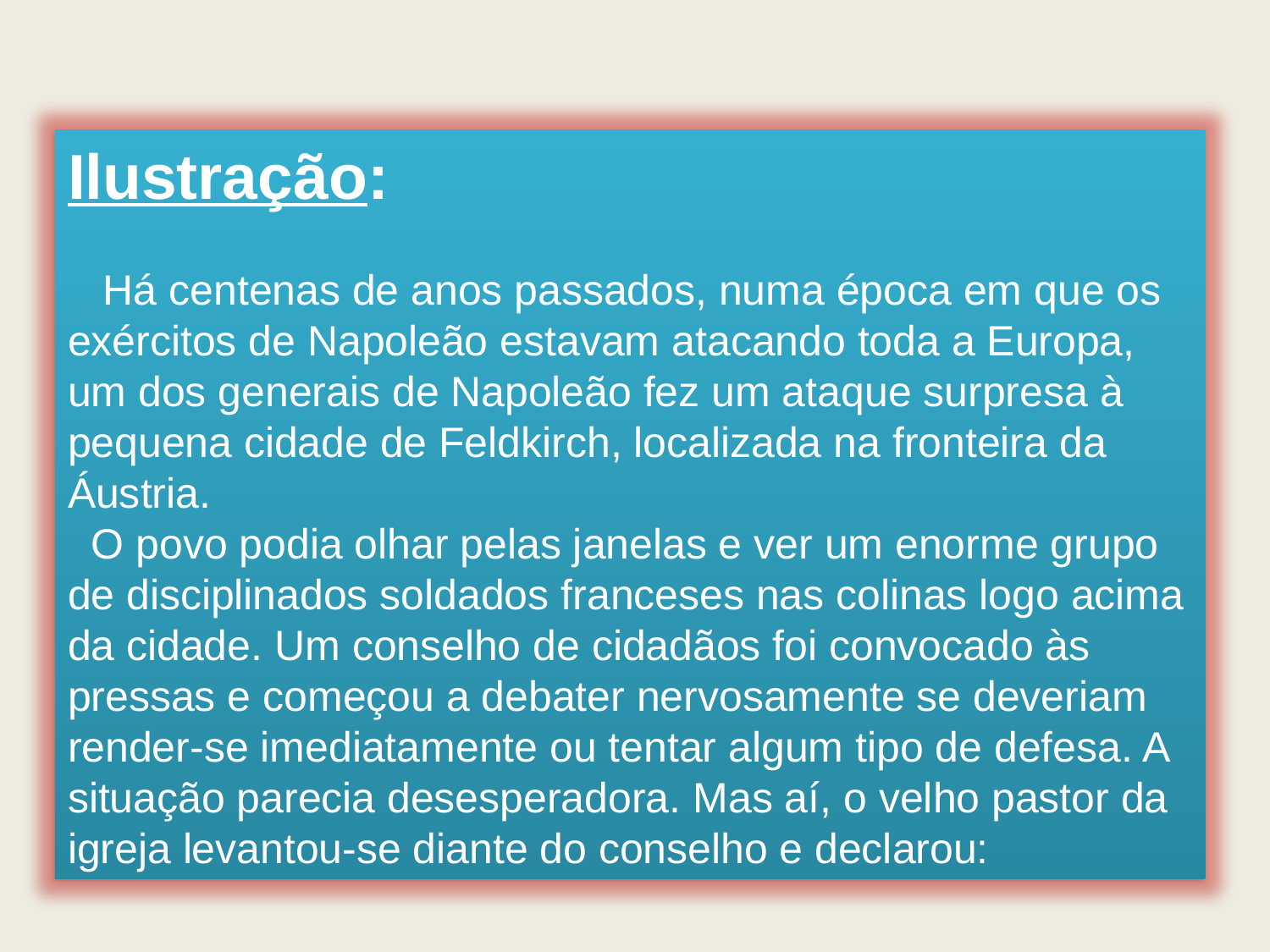

Ilustração:

   Há centenas de anos passados, numa época em que os exércitos de Napoleão estavam atacando toda a Europa, um dos generais de Napoleão fez um ataque surpresa à pequena cidade de Feldkirch, localizada na fronteira da Áustria.
  O povo podia olhar pelas janelas e ver um enorme grupo de disciplinados soldados franceses nas colinas logo acima da cidade. Um conselho de cidadãos foi convocado às pressas e começou a debater nervosamente se deveriam render-se imediatamente ou tentar algum tipo de defesa. A situação parecia desesperadora. Mas aí, o velho pastor da igreja levantou-se diante do conselho e declarou: